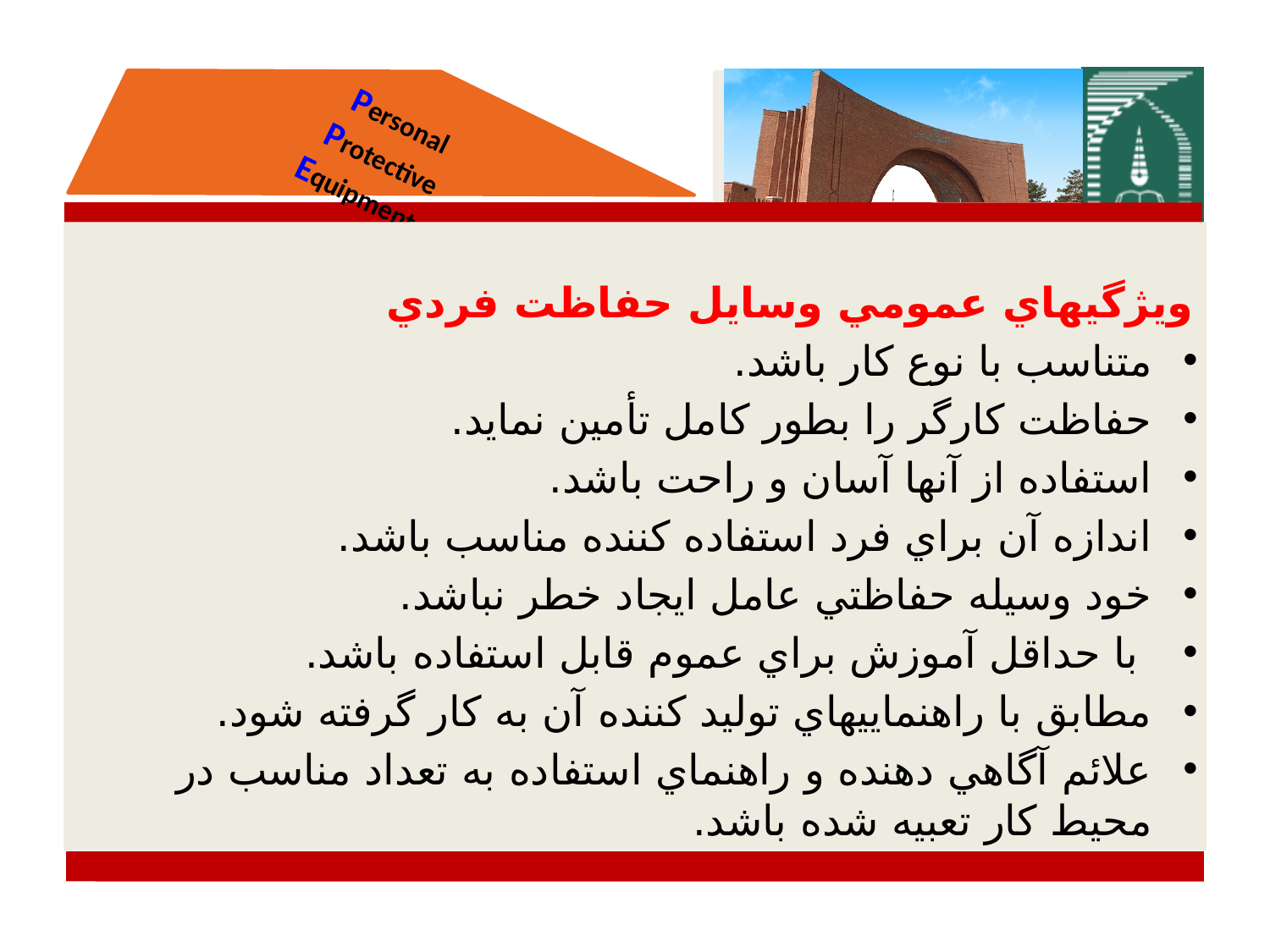

ويژگيهاي عمومي وسایل حفاظت فردي
متناسب با نوع كار باشد.
حفاظت كارگر را بطور كامل تأمين نمايد.
استفاده از آنها آسان و راحت باشد.
اندازه آن براي فرد استفاده كننده مناسب باشد.
خود وسيله حفاظتي عامل ايجاد خطر نباشد.
 با حداقل آموزش براي عموم قابل استفاده باشد.
مطابق با راهنماييهاي توليد كننده آن به كار گرفته شود.
علائم آگاهي دهنده و راهنماي استفاده به تعداد مناسب در محيط كار تعبيه شده باشد.